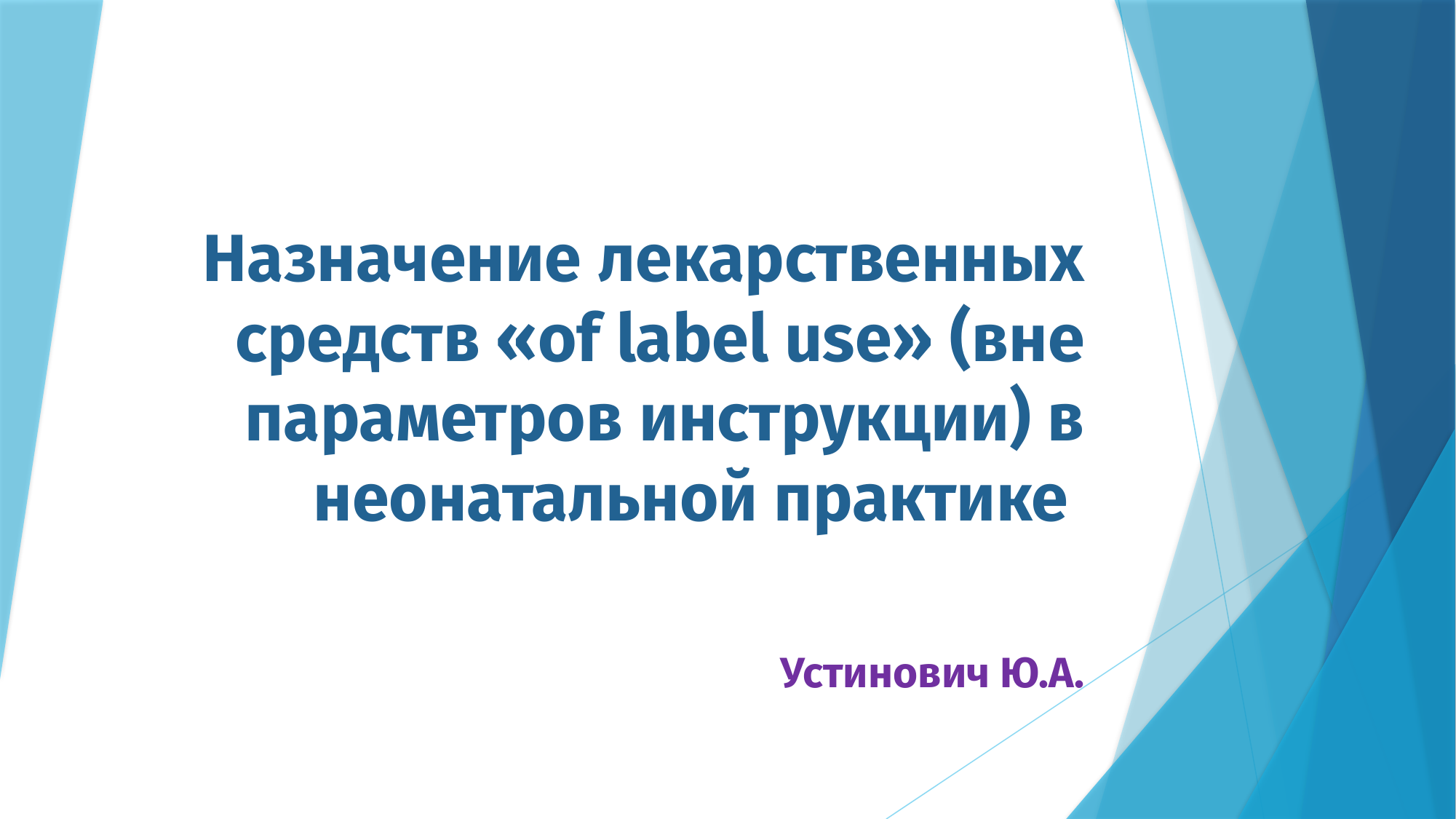

# Назначение лекарственных средств «of label use» (вне параметров инструкции) в неонатальной практике
Устинович Ю.А.